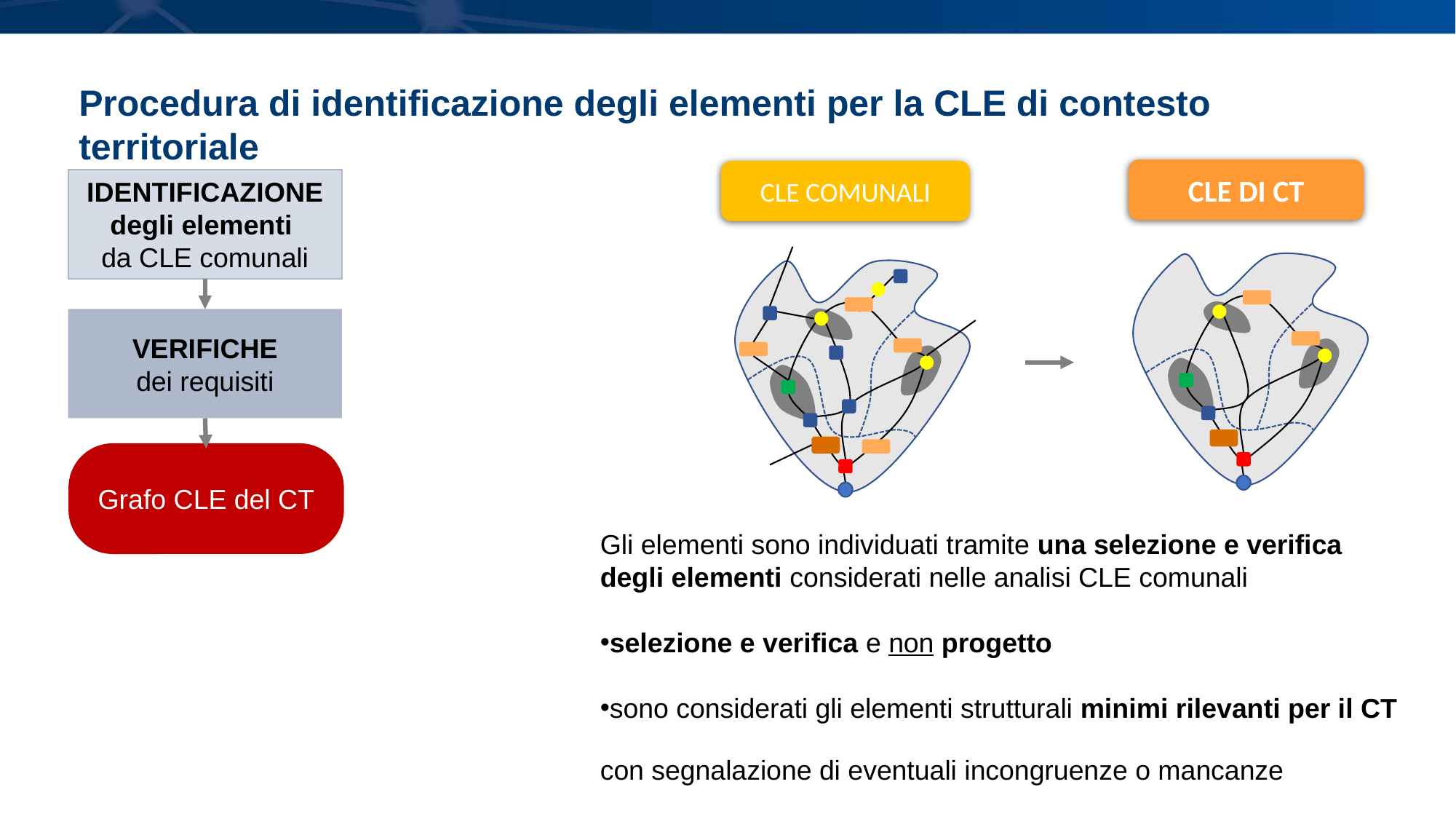

Procedura di identificazione degli elementi per la CLE di contesto territoriale
CLE DI CT
CLE COMUNALI
IDENTIFICAZIONE degli elementi
da CLE comunali

VERIFICHE
dei requisiti
Grafo CLE del CT
Gli elementi sono individuati tramite una selezione e verifica
degli elementi considerati nelle analisi CLE comunali

selezione e verifica e non progetto

sono considerati gli elementi strutturali minimi rilevanti per il CT

con segnalazione di eventuali incongruenze o mancanze